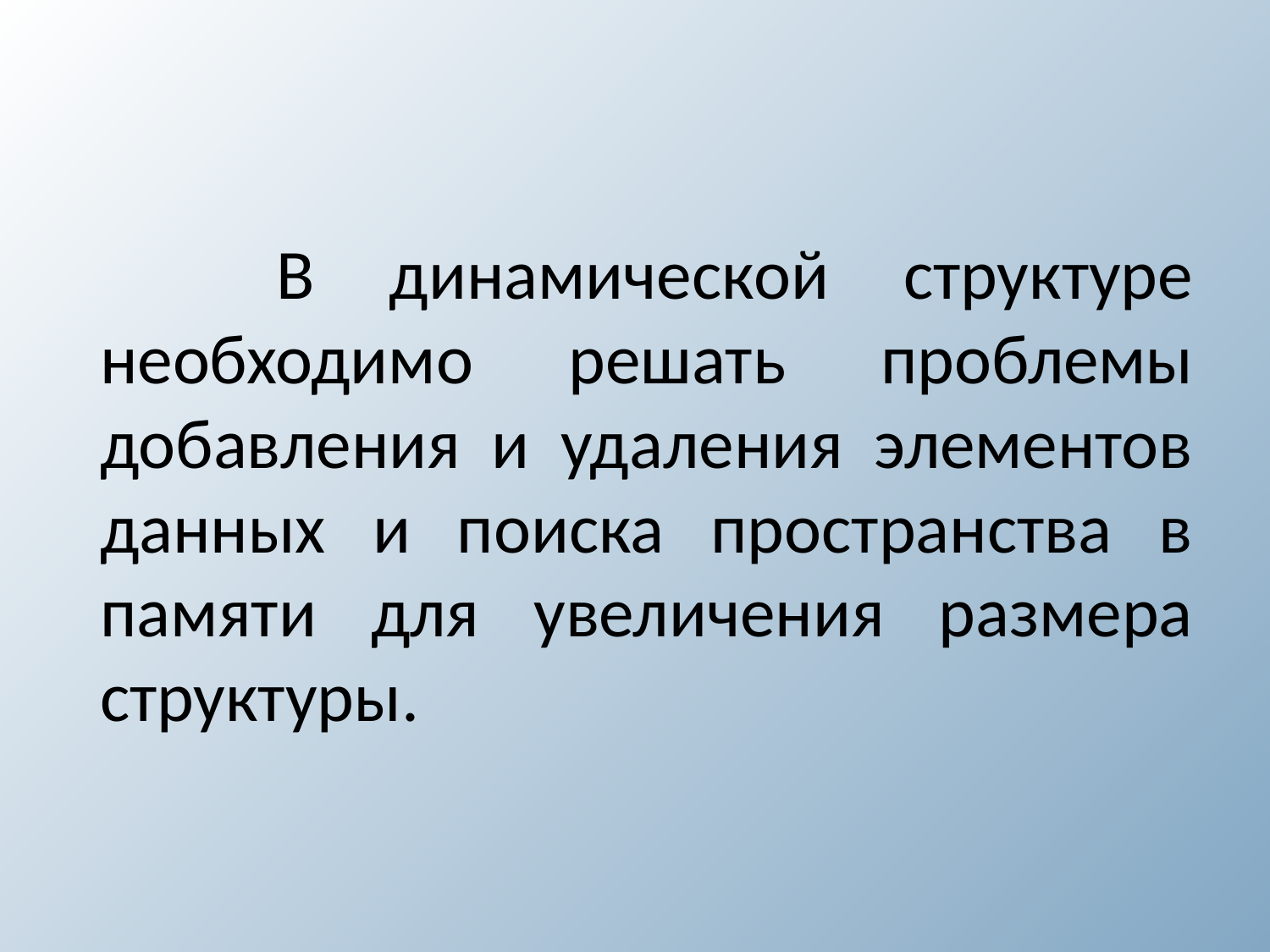

В динамической структуре необходимо решать проблемы добавления и удаления элементов данных и поиска пространства в памяти для увеличения размера структуры.